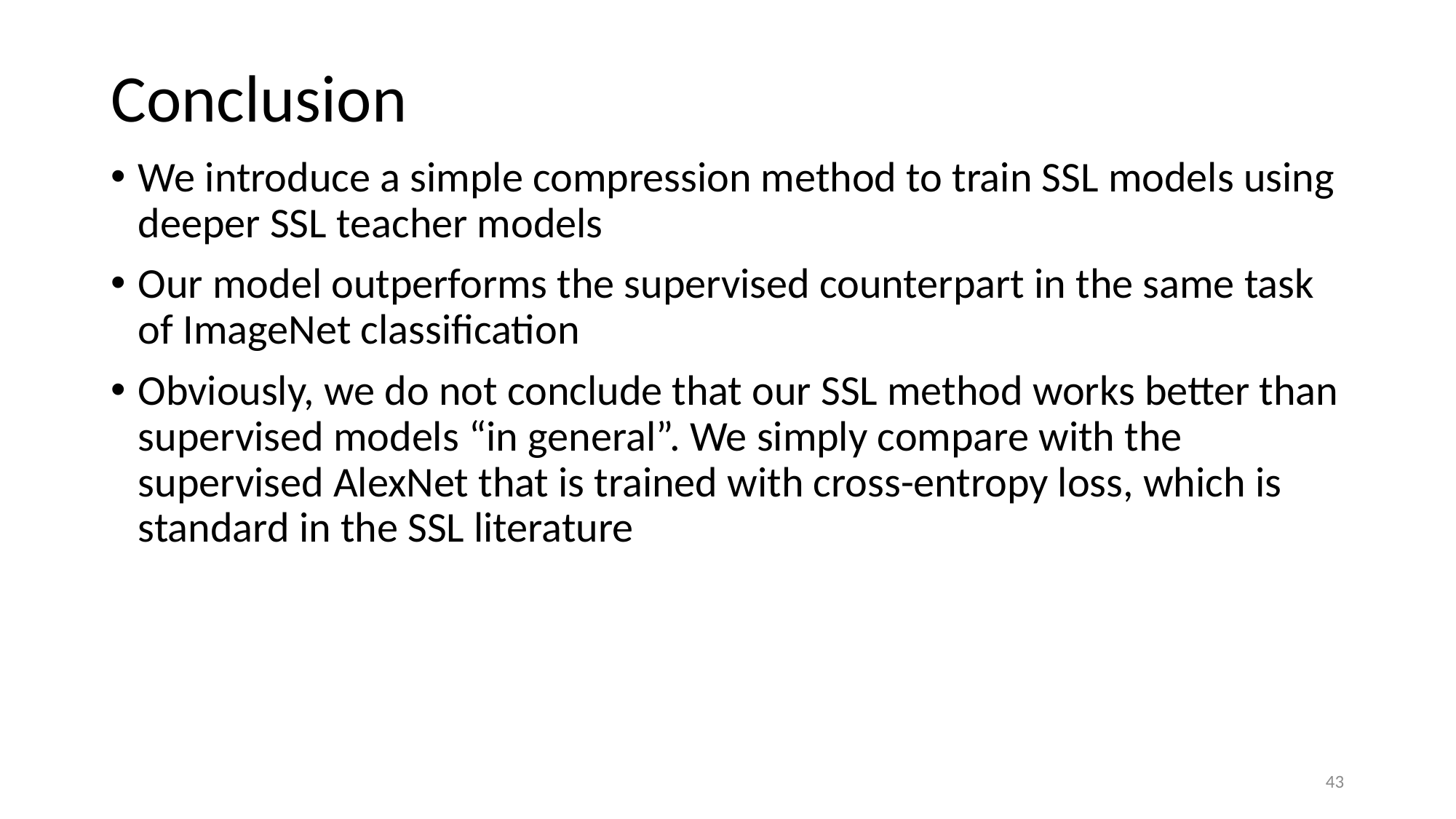

# Conclusion
We introduce a simple compression method to train SSL models using deeper SSL teacher models
Our model outperforms the supervised counterpart in the same task of ImageNet classification
Obviously, we do not conclude that our SSL method works better than supervised models “in general”. We simply compare with the supervised AlexNet that is trained with cross-entropy loss, which is standard in the SSL literature
43